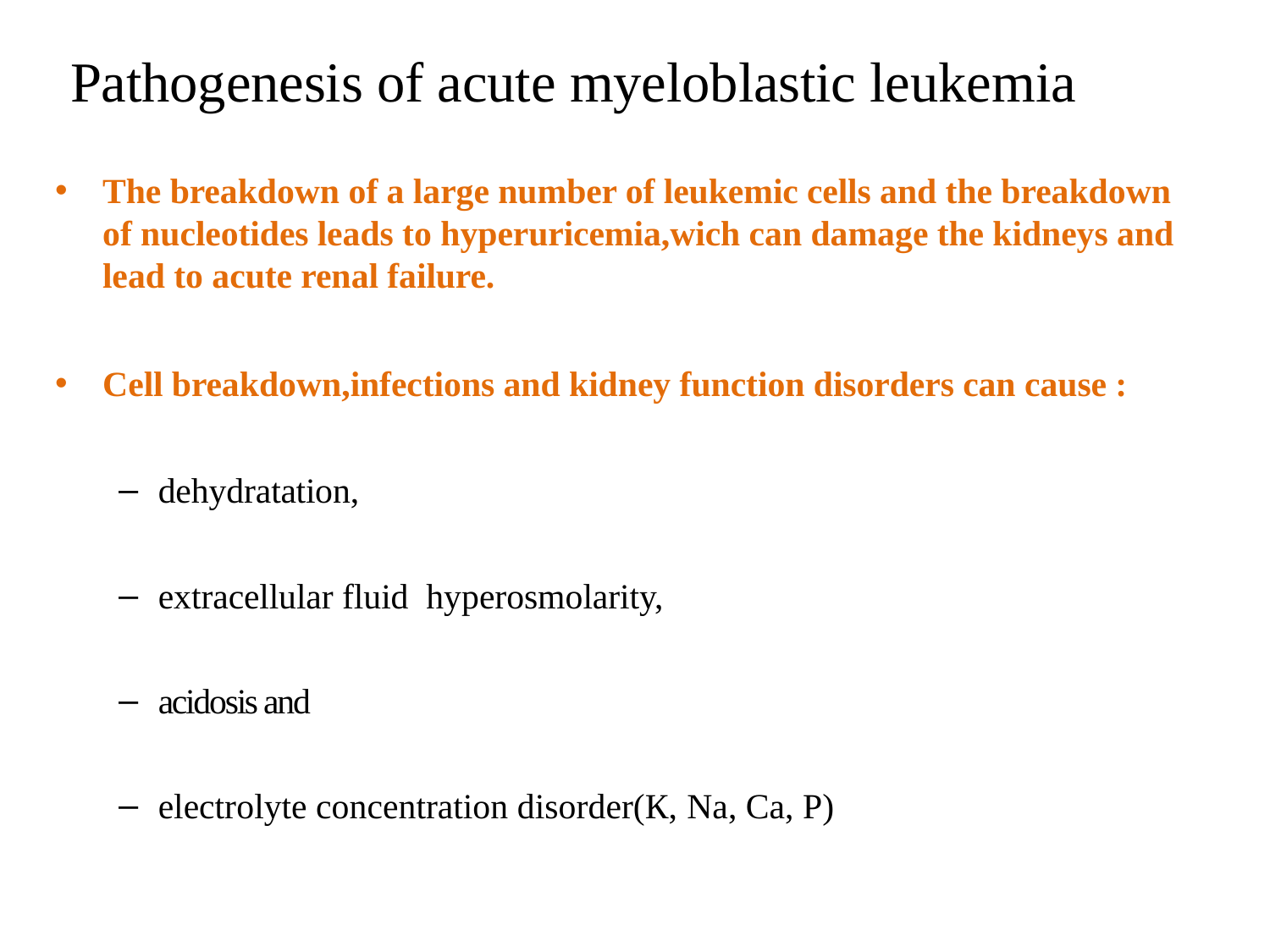

# Pathogenesis of acute myeloblastic leukemia
The breakdown of a large number of leukemic cells and the breakdown of nucleotides leads to hyperuricemia,wich can damage the kidneys and lead to acute renal failure.

Cell breakdown,infections and kidney function disorders can cause :

dehydratation,

extracellular fluid  hyperosmolarity,

acidosis and

electrolyte concentration disorder(К, Na, Ca, P)